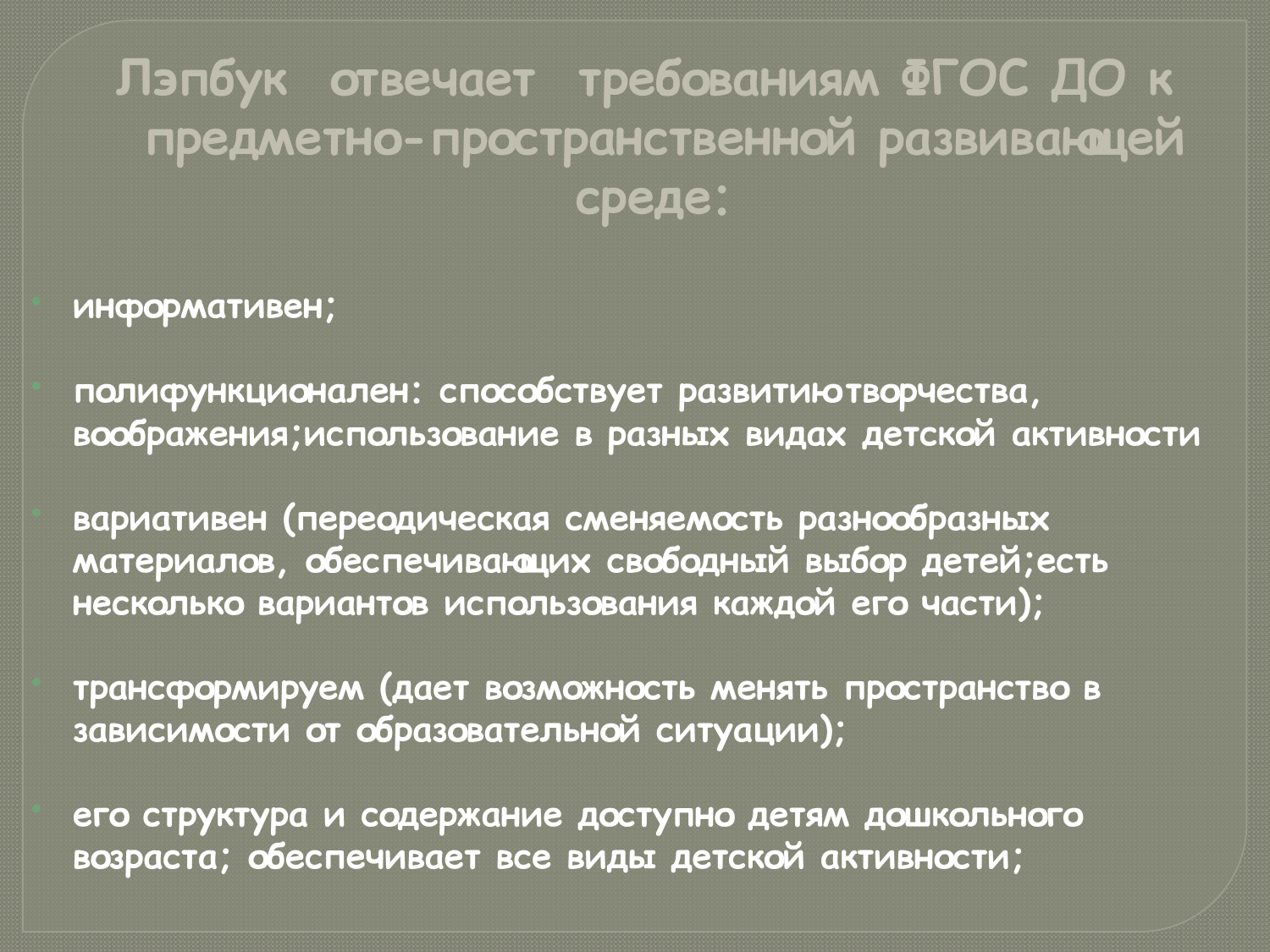

Лэпбук  отвечает  требованиям ФГОС ДО к предметно-пространственной развивающей среде:

информативен;

полифункционален: способствует развитию творчества, воображения;использование в разных видах детской активности

вариативен (переодическая сменяемость разнообразных материалов, обеспечивающих свободный выбор детей;есть несколько вариантов использования каждой его части);

трансформируем (дает возможность менять пространство в зависимости от образовательной ситуации);

его структура и содержание доступно детям дошкольного возраста; обеспечивает все виды детской активности;